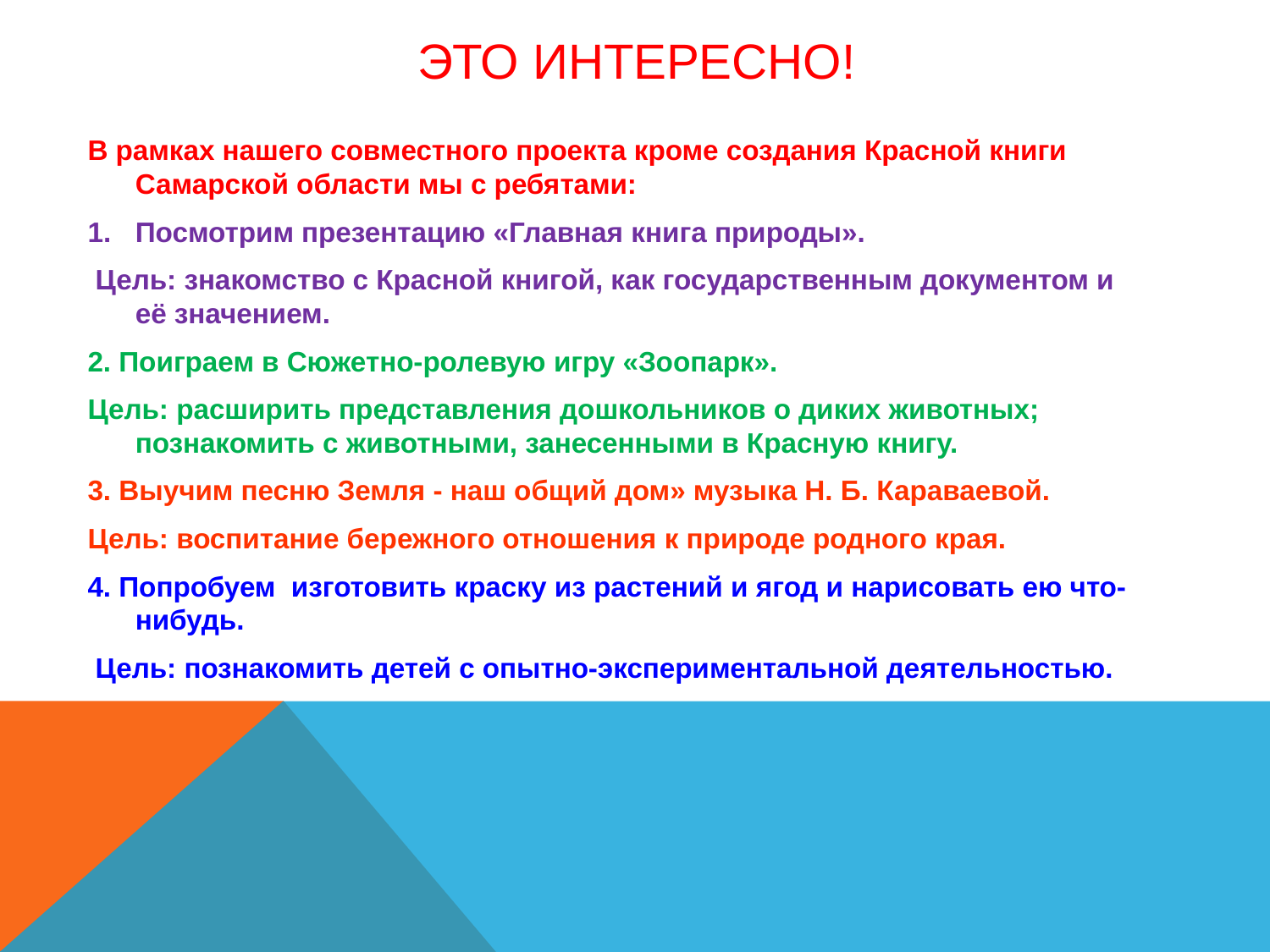

# Это интересно!
В рамках нашего совместного проекта кроме создания Красной книги Самарской области мы с ребятами:
Посмотрим презентацию «Главная книга природы».
 Цель: знакомство с Красной книгой, как государственным документом и её значением.
2. Поиграем в Сюжетно-ролевую игру «Зоопарк».
Цель: расширить представления дошкольников о диких животных; познакомить с животными, занесенными в Красную книгу.
3. Выучим песню Земля - наш общий дом» музыка Н. Б. Караваевой.
Цель: воспитание бережного отношения к природе родного края.
4. Попробуем  изготовить краску из растений и ягод и нарисовать ею что-нибудь.
 Цель: познакомить детей с опытно-экспериментальной деятельностью.